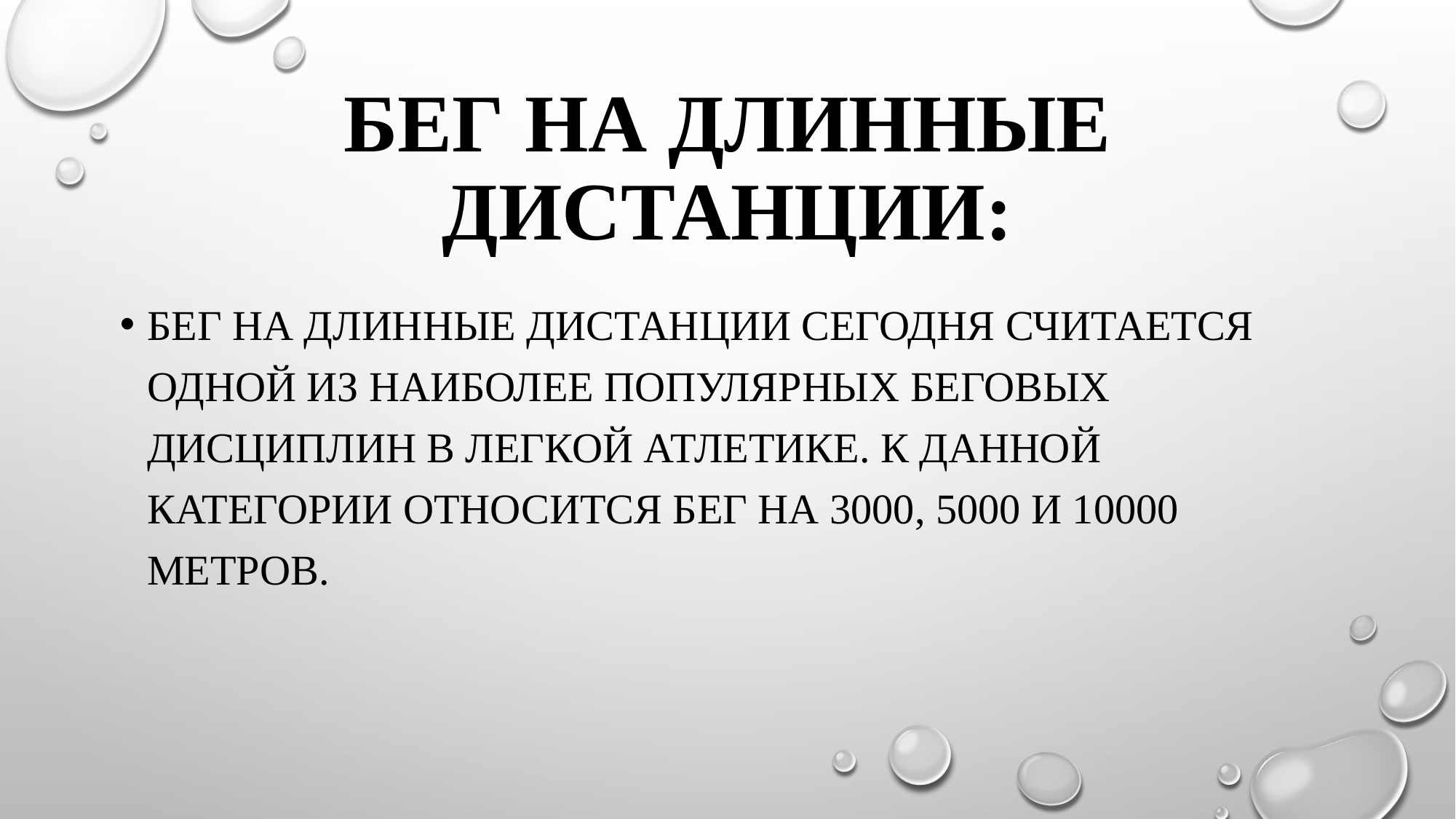

# Бег на длинные дистанции:
Бег на длинные дистанции сегодня считается одной из наиболее популярных беговых дисциплин в легкой атлетике. К данной категории относится бег на 3000, 5000 и 10000 метров.